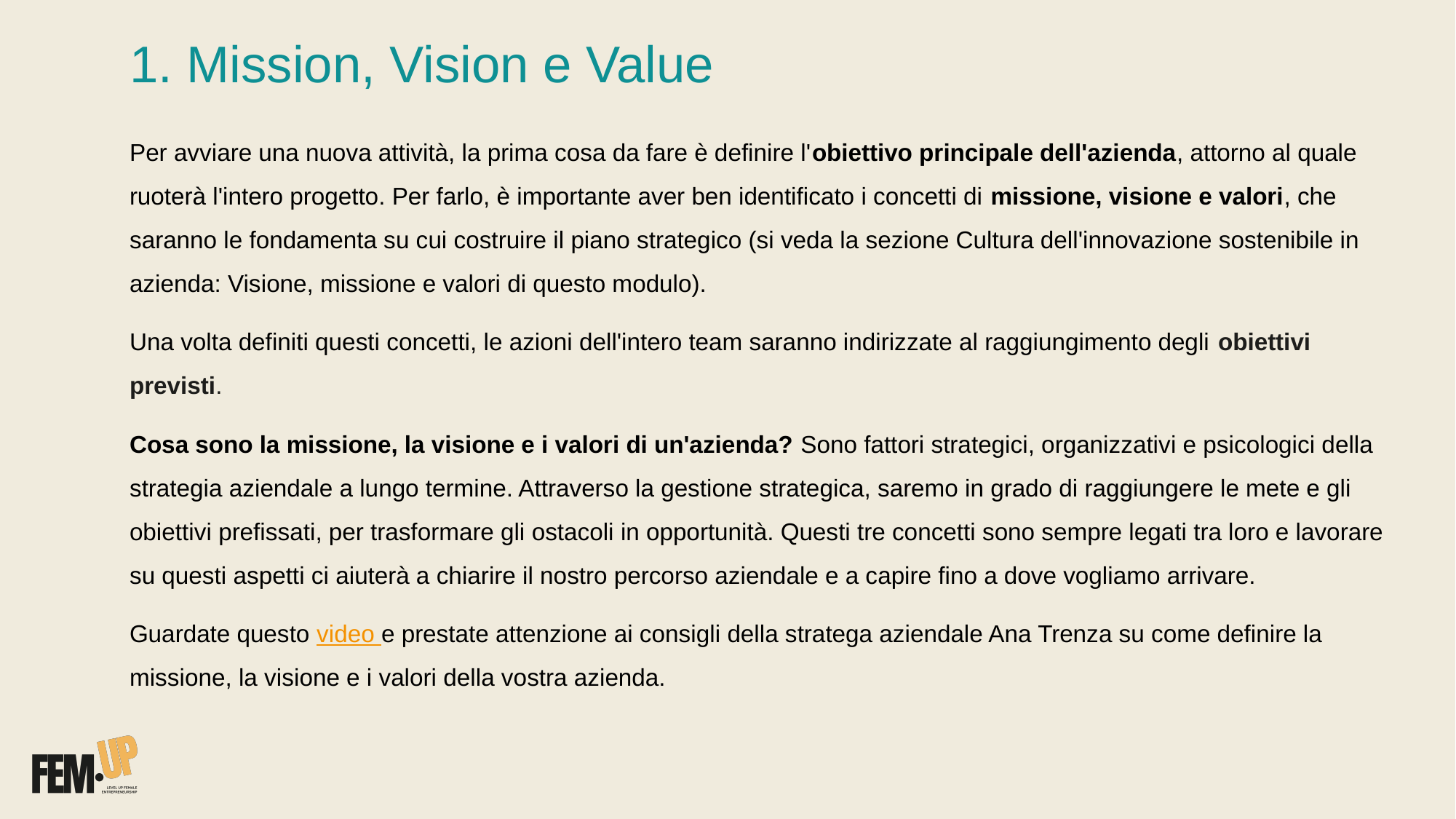

# 1. Mission, Vision e Value
Per avviare una nuova attività, la prima cosa da fare è definire l'obiettivo principale dell'azienda, attorno al quale ruoterà l'intero progetto. Per farlo, è importante aver ben identificato i concetti di missione, visione e valori, che saranno le fondamenta su cui costruire il piano strategico (si veda la sezione Cultura dell'innovazione sostenibile in azienda: Visione, missione e valori di questo modulo).
Una volta definiti questi concetti, le azioni dell'intero team saranno indirizzate al raggiungimento degli obiettivi previsti.
Cosa sono la missione, la visione e i valori di un'azienda? Sono fattori strategici, organizzativi e psicologici della strategia aziendale a lungo termine. Attraverso la gestione strategica, saremo in grado di raggiungere le mete e gli obiettivi prefissati, per trasformare gli ostacoli in opportunità. Questi tre concetti sono sempre legati tra loro e lavorare su questi aspetti ci aiuterà a chiarire il nostro percorso aziendale e a capire fino a dove vogliamo arrivare.
Guardate questo video e prestate attenzione ai consigli della stratega aziendale Ana Trenza su come definire la missione, la visione e i valori della vostra azienda.